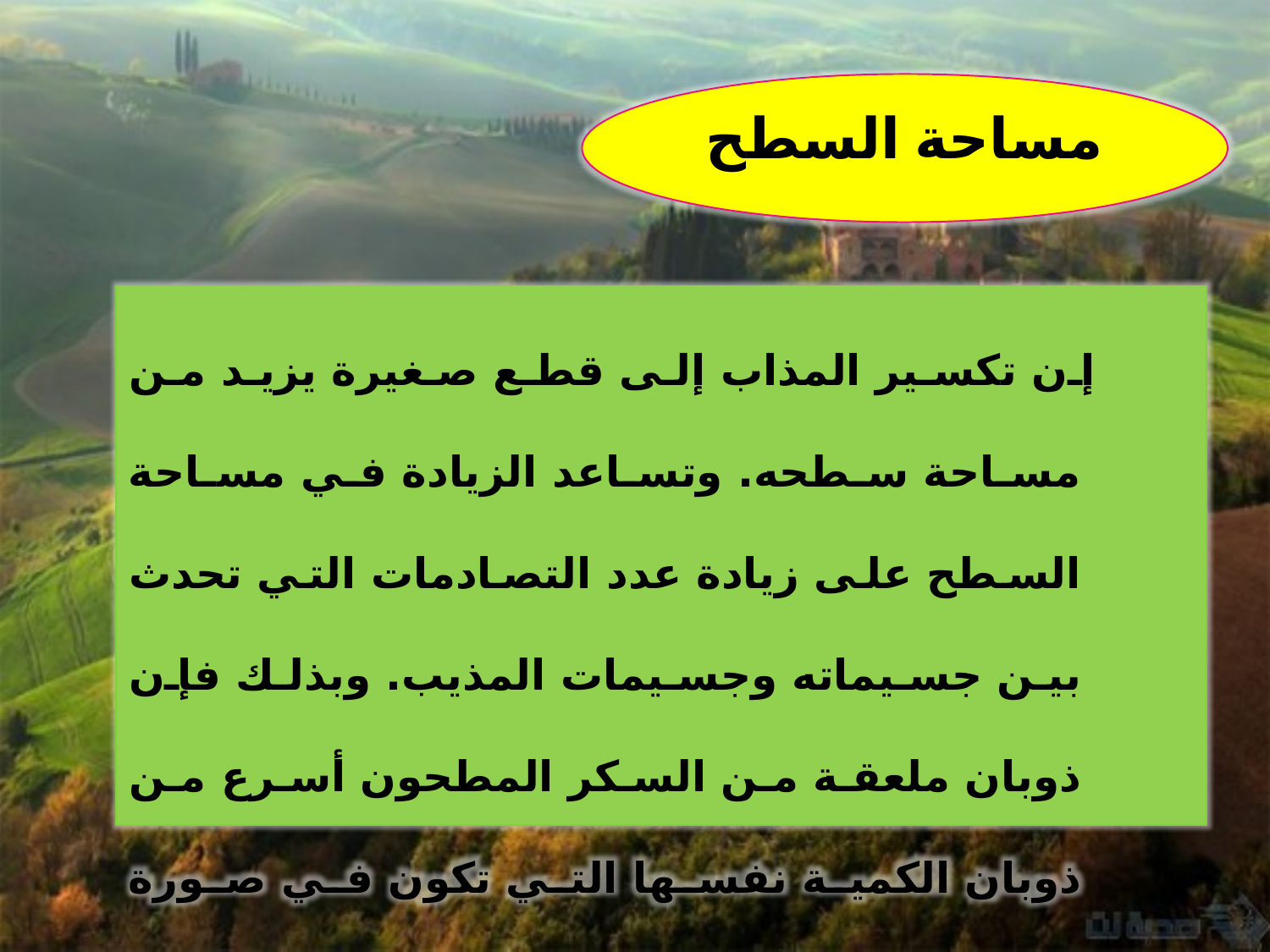

مساحة السطح
      إن تكسير المذاب إلى قطع صغيرة يزيد من مساحة سطحه. وتساعد الزيادة في مساحة السطح على زيادة عدد التصادمات التي تحدث بين جسيماته وجسيمات المذيب. وبذلك فإن ذوبان ملعقة من السكر المطحون أسرع من ذوبان الكمية نفسها التي تكون في صورة مكعبات.